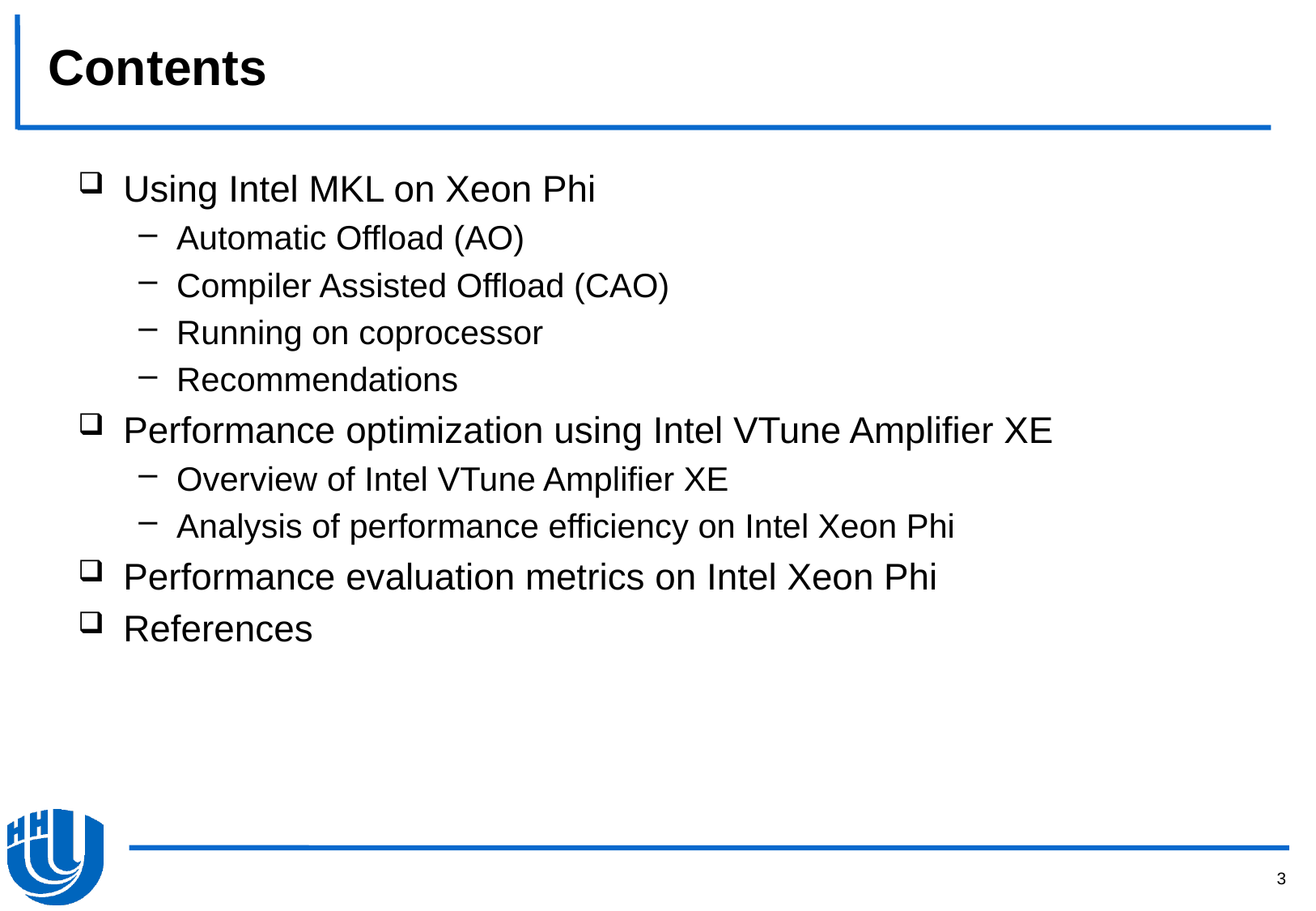

# Contents
Using Intel MKL on Xeon Phi
Automatic Offload (AO)
Compiler Assisted Offload (CAO)
Running on coprocessor
Recommendations
Performance optimization using Intel VTune Amplifier XE
Overview of Intel VTune Amplifier XE
Analysis of performance efficiency on Intel Xeon Phi
Performance evaluation metrics on Intel Xeon Phi
References
3